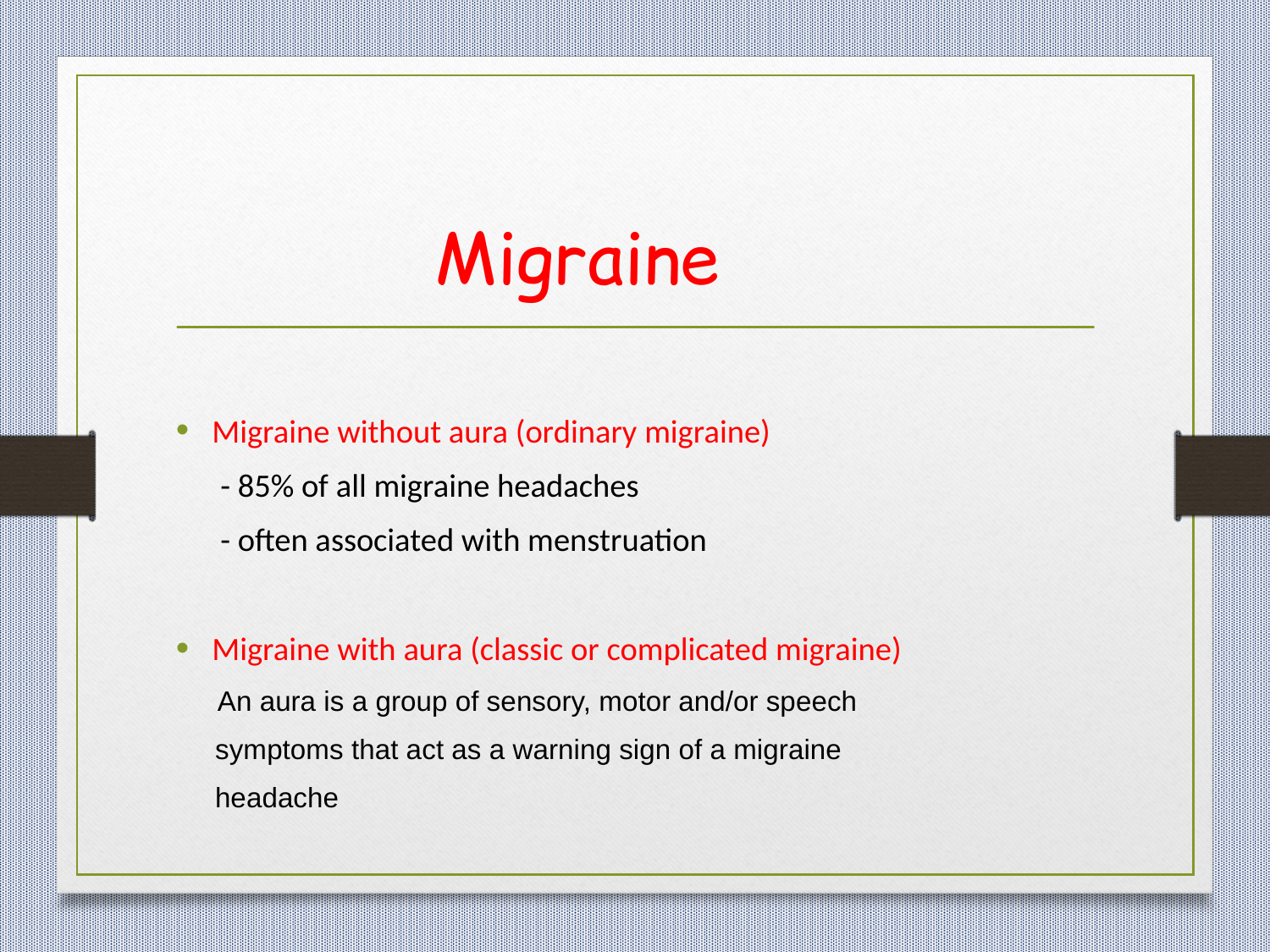

# Migraine

Migraine without aura (ordinary migraine)
      - 85% of all migraine headaches
      - often associated with menstruation

Migraine with aura (classic or complicated migraine)
     An aura is a group of sensory, motor and/or speech
     symptoms that act as a warning sign of a migraine
     headache